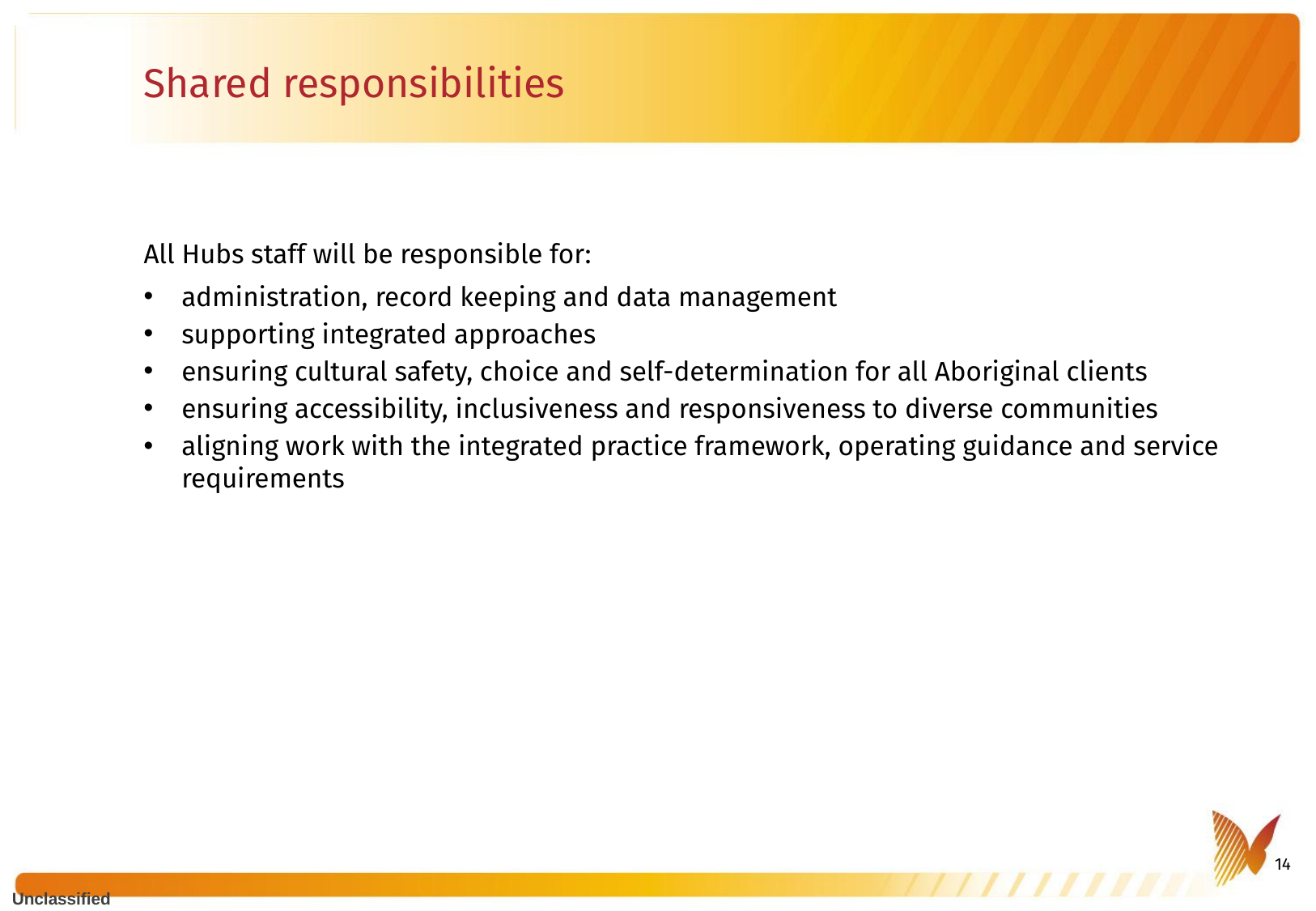

# Shared responsibilities

All Hubs staff will be responsible for:
administration, record keeping and data management
supporting integrated approaches
ensuring cultural safety, choice and self-determination for all Aboriginal clients
ensuring accessibility, inclusiveness and responsiveness to diverse communities
aligning work with the integrated practice framework, operating guidance and service requirements

14